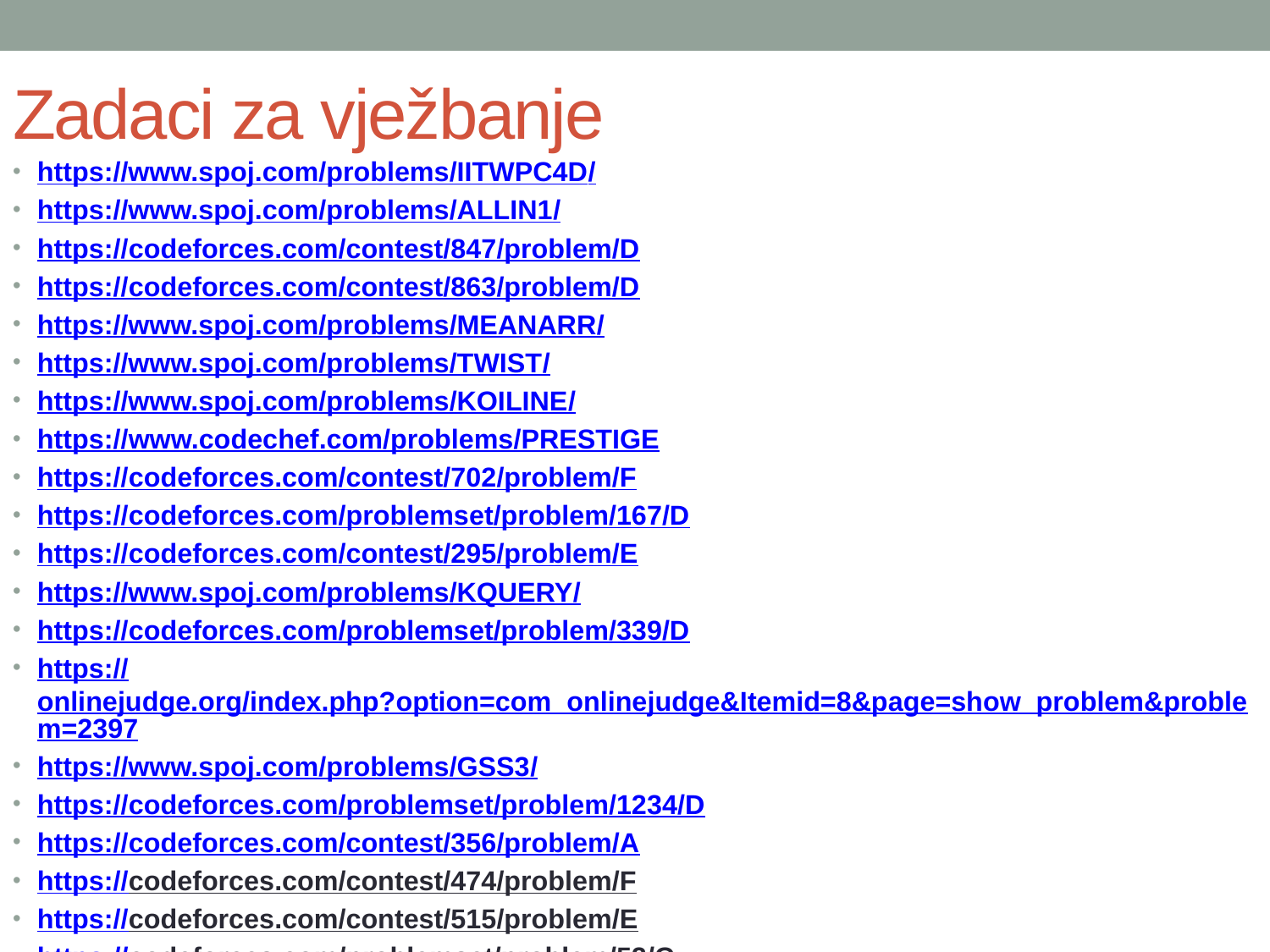

# Zadaci za vježbanje
https://www.spoj.com/problems/IITWPC4D/
https://www.spoj.com/problems/ALLIN1/
https://codeforces.com/contest/847/problem/D
https://codeforces.com/contest/863/problem/D
https://www.spoj.com/problems/MEANARR/
https://www.spoj.com/problems/TWIST/
https://www.spoj.com/problems/KOILINE/
https://www.codechef.com/problems/PRESTIGE
https://codeforces.com/contest/702/problem/F
https://codeforces.com/problemset/problem/167/D
https://codeforces.com/contest/295/problem/E
https://www.spoj.com/problems/KQUERY/
https://codeforces.com/problemset/problem/339/D
https://onlinejudge.org/index.php?option=com_onlinejudge&Itemid=8&page=show_problem&problem=2397
https://www.spoj.com/problems/GSS3/
https://codeforces.com/problemset/problem/1234/D
https://codeforces.com/contest/356/problem/A
https://codeforces.com/contest/474/problem/F
https://codeforces.com/contest/515/problem/E
https://codeforces.com/problemset/problem/52/C